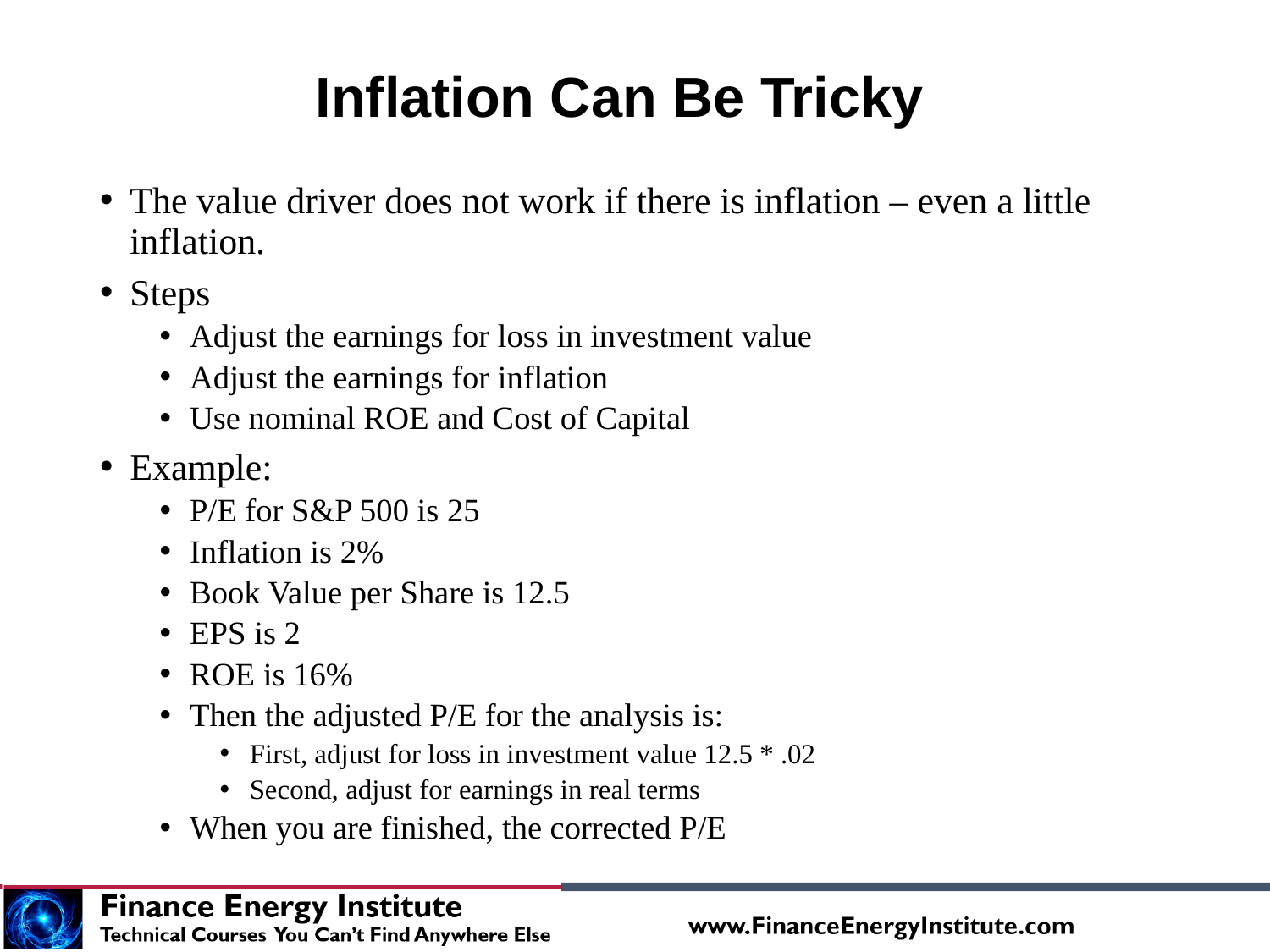

# Inflation Can Be Tricky
The value driver does not work if there is inflation – even a little inflation.
Steps
Adjust the earnings for loss in investment value
Adjust the earnings for inflation
Use nominal ROE and Cost of Capital
Example:
P/E for S&P 500 is 25
Inflation is 2%
Book Value per Share is 12.5
EPS is 2
ROE is 16%
Then the adjusted P/E for the analysis is:
First, adjust for loss in investment value 12.5 * .02
Second, adjust for earnings in real terms
When you are finished, the corrected P/E